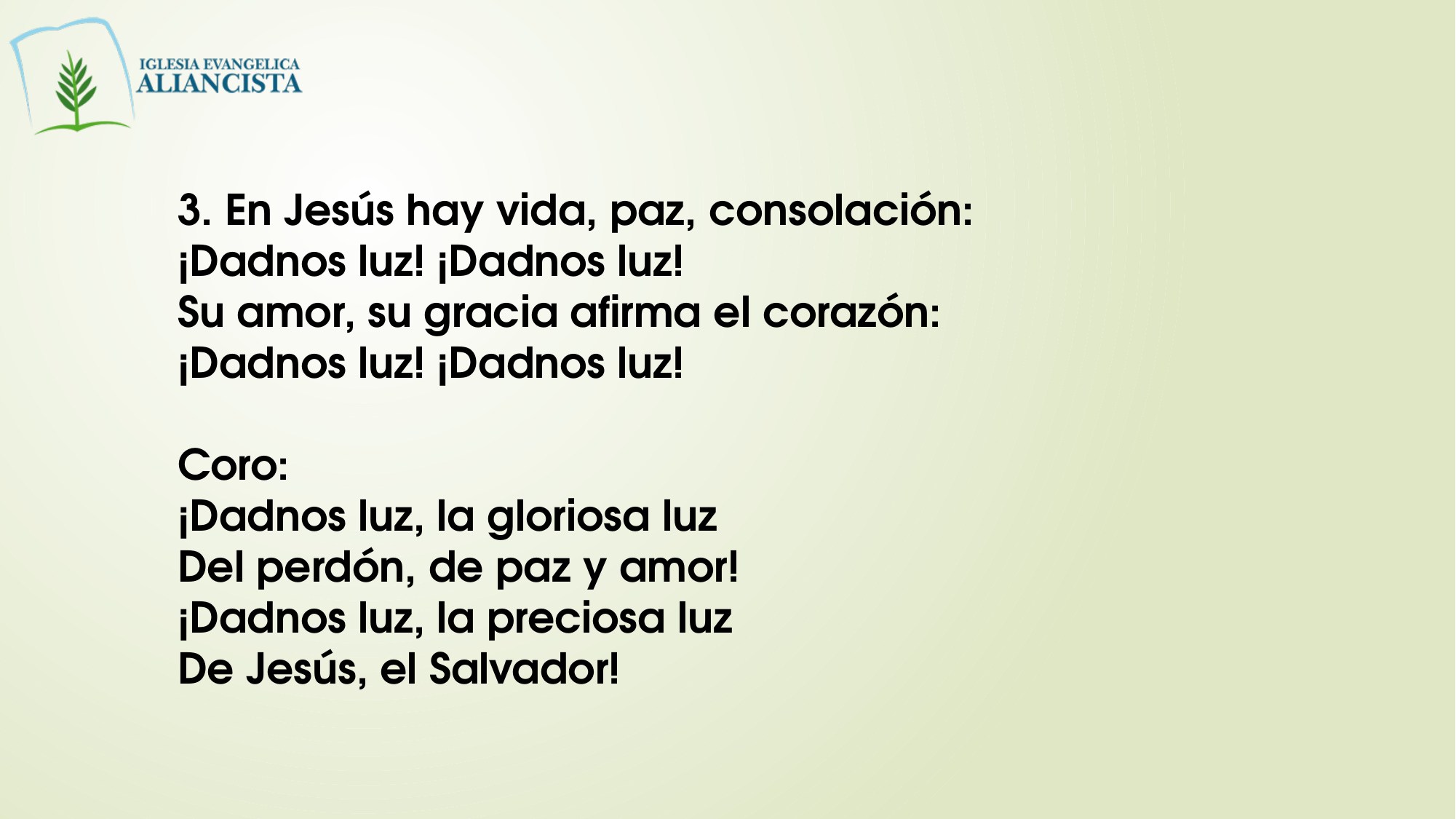

3. En Jesús hay vida, paz, consolación:
¡Dadnos luz! ¡Dadnos luz!
Su amor, su gracia afirma el corazón:
¡Dadnos luz! ¡Dadnos luz!

Coro:
¡Dadnos luz, la gloriosa luz
Del perdón, de paz y amor!
¡Dadnos luz, la preciosa luz
De Jesús, el Salvador!